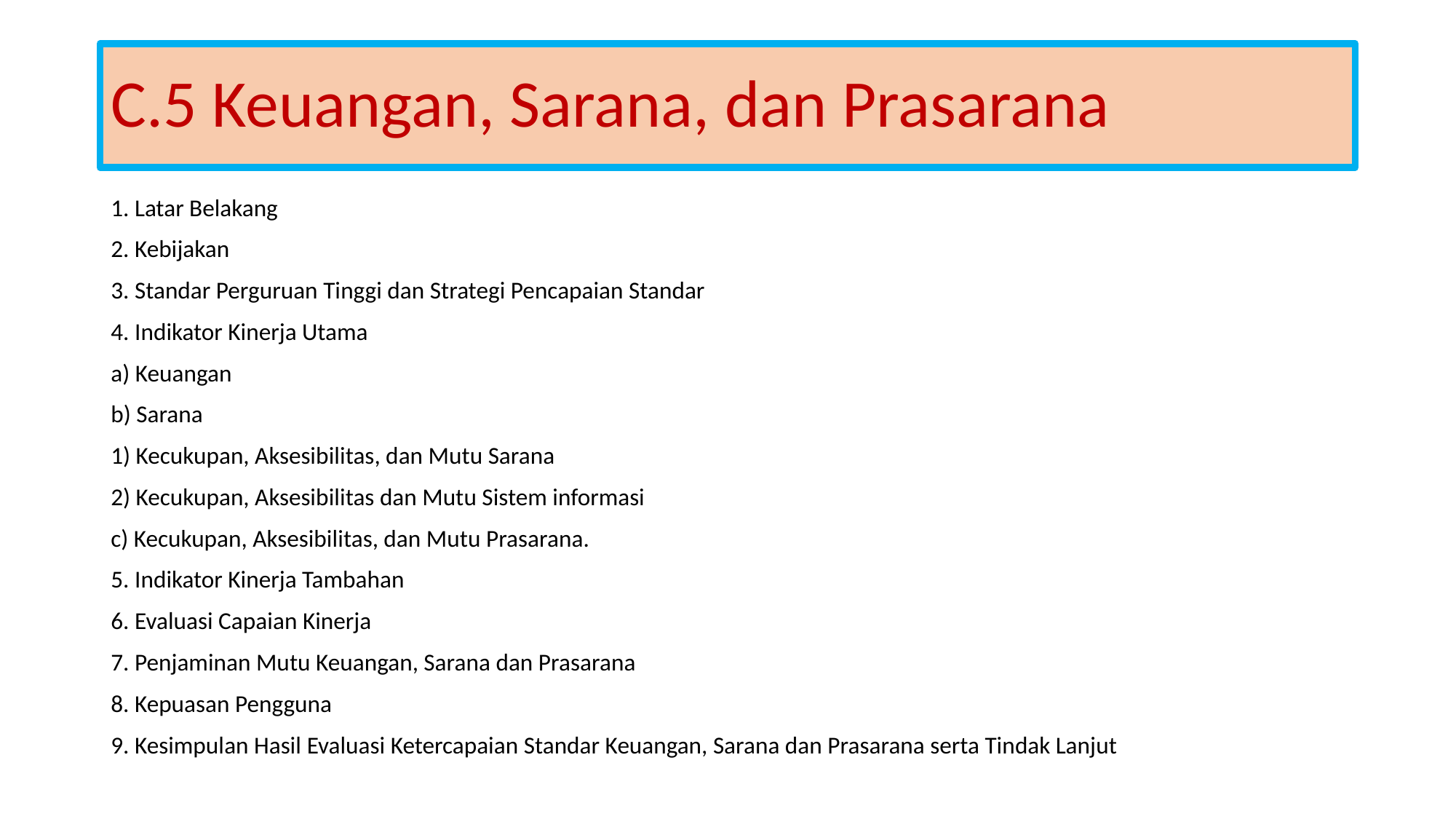

# C.5 Keuangan, Sarana, dan Prasarana
1. Latar Belakang
2. Kebijakan
3. Standar Perguruan Tinggi dan Strategi Pencapaian Standar
4. Indikator Kinerja Utama
a) Keuangan
b) Sarana
1) Kecukupan, Aksesibilitas, dan Mutu Sarana
2) Kecukupan, Aksesibilitas dan Mutu Sistem informasi
c) Kecukupan, Aksesibilitas, dan Mutu Prasarana.
5. Indikator Kinerja Tambahan
6. Evaluasi Capaian Kinerja
7. Penjaminan Mutu Keuangan, Sarana dan Prasarana
8. Kepuasan Pengguna
9. Kesimpulan Hasil Evaluasi Ketercapaian Standar Keuangan, Sarana dan Prasarana serta Tindak Lanjut